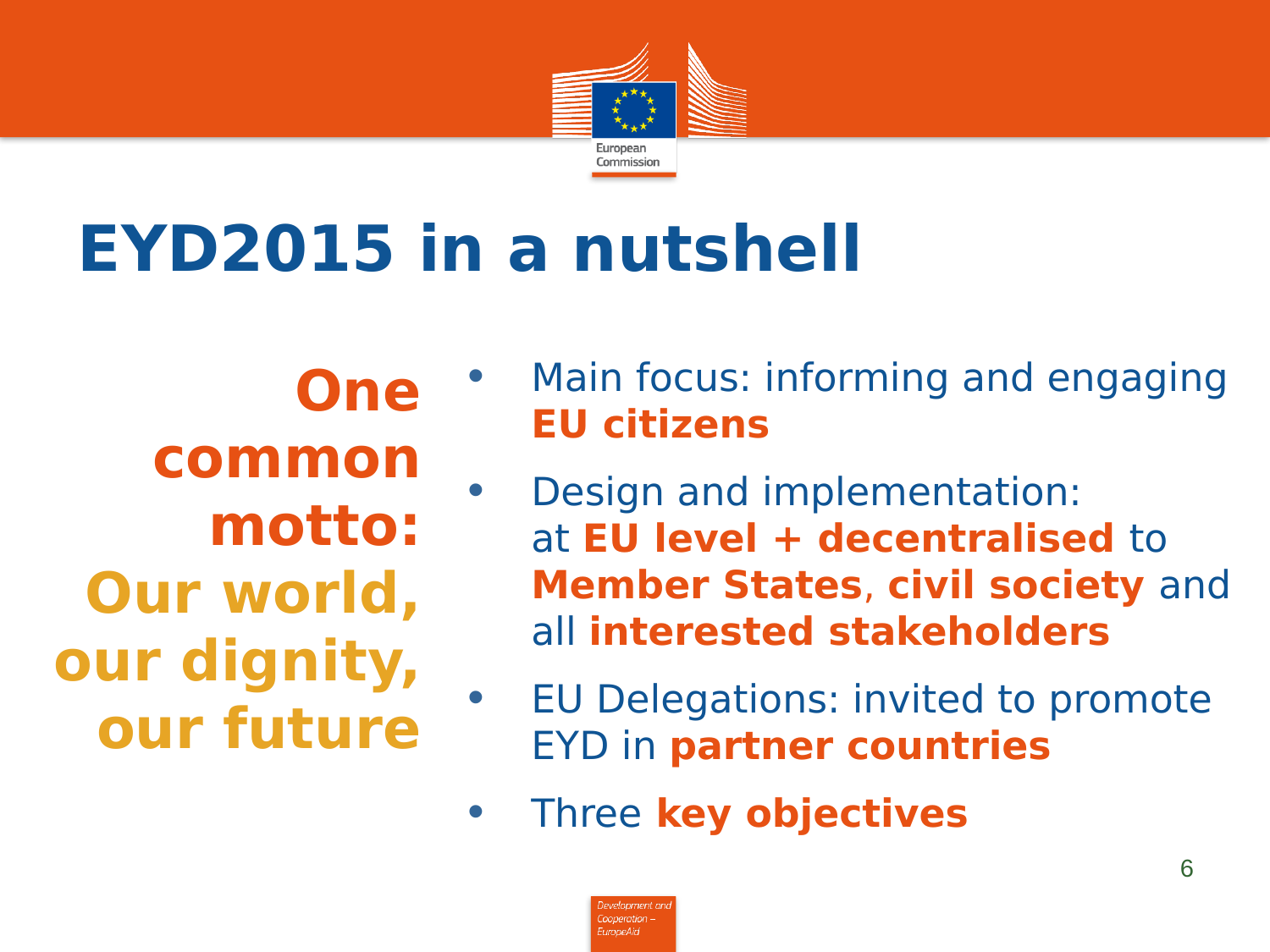

# EYD2015 in a nutshell
Main focus: informing and engaging EU citizens
Design and implementation:
at EU level + decentralised to Member States, civil society and all interested stakeholders
EU Delegations: invited to promote EYD in partner countries
Three key objectives
One common motto:
Our world, our dignity, our future
6